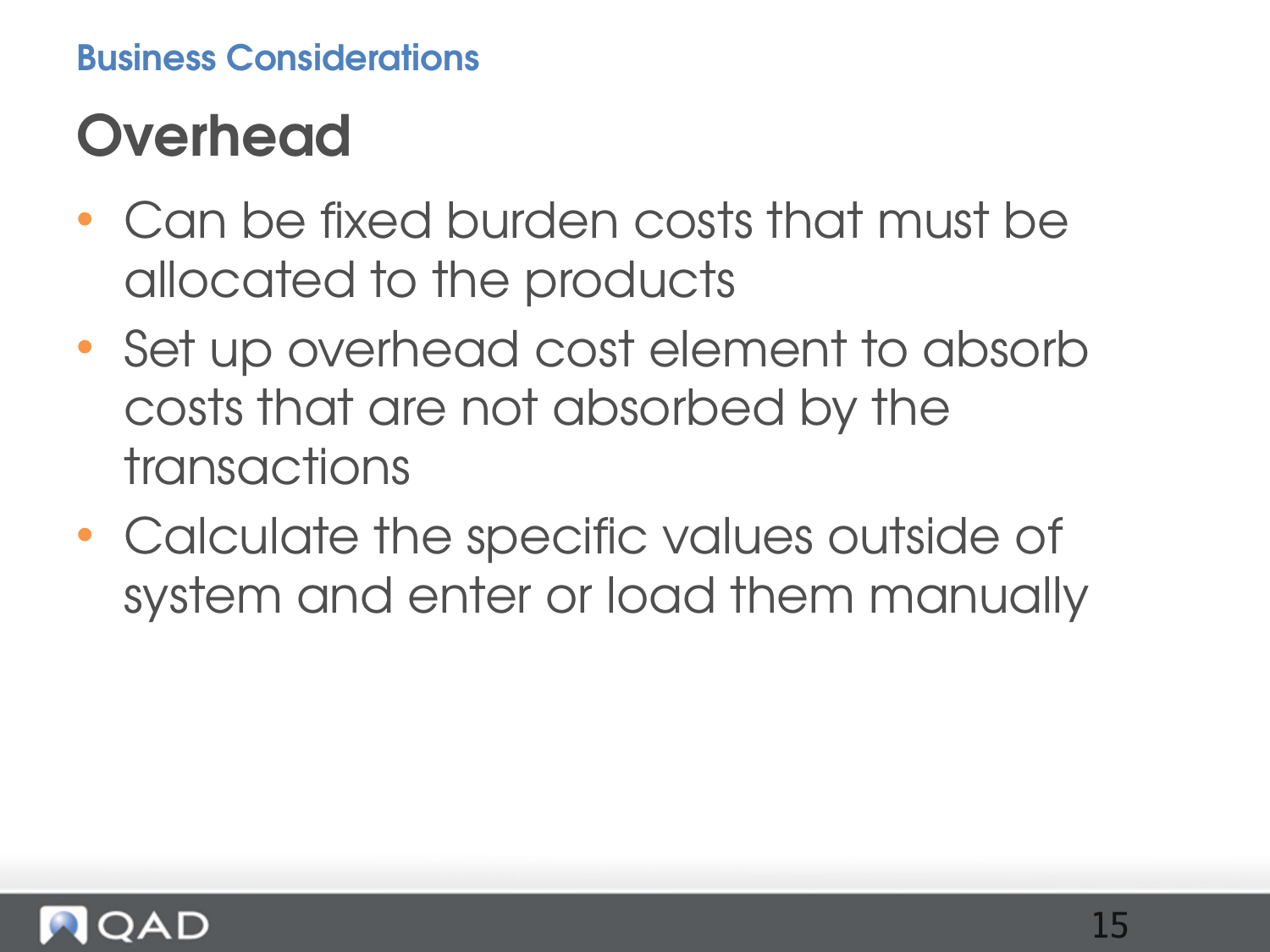

Business Considerations
# Overhead
Can be fixed burden costs that must be allocated to the products
Set up overhead cost element to absorb costs that are not absorbed by the transactions
Calculate the specific values outside of system and enter or load them manually
15